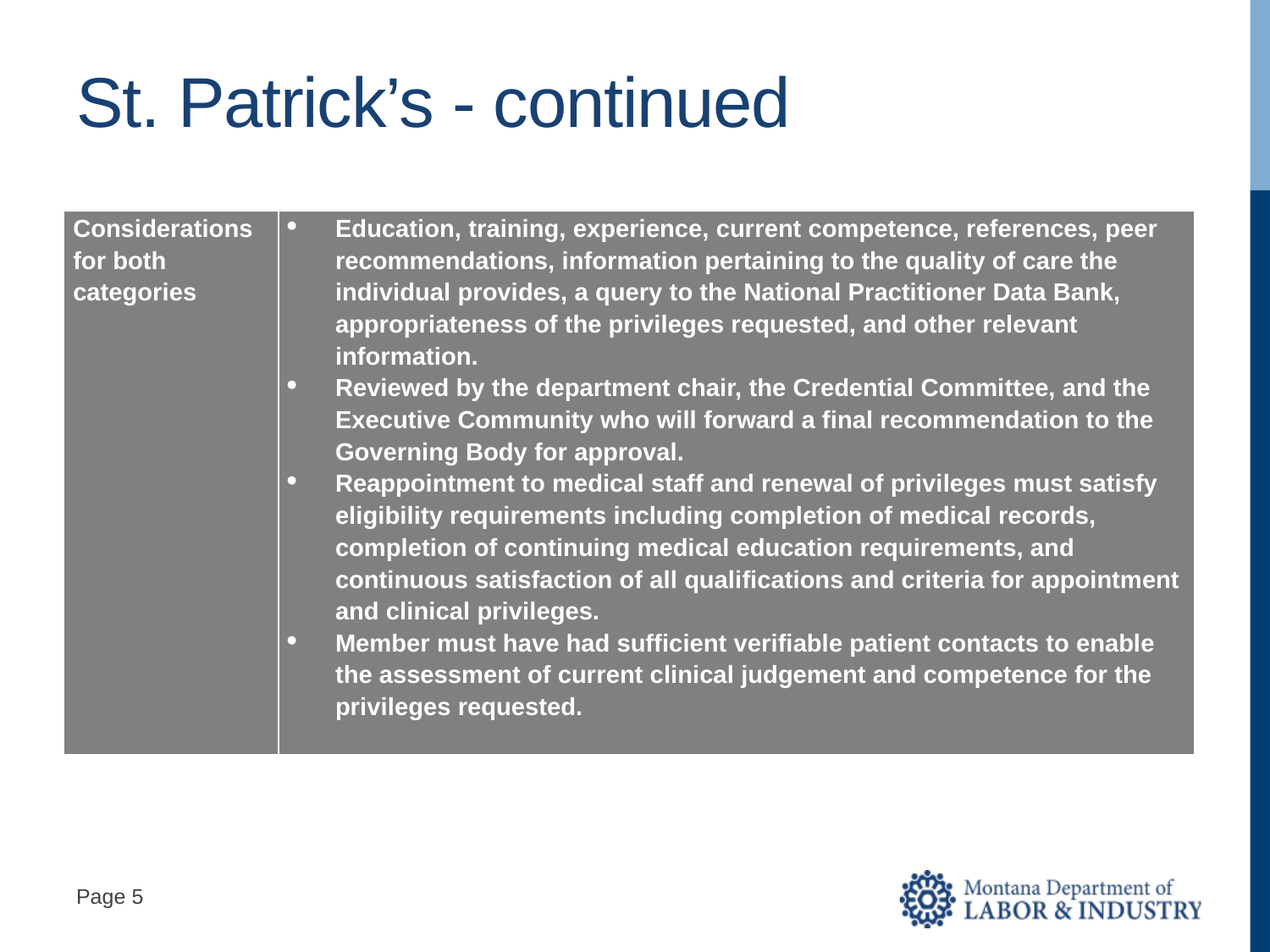

# St. Patrick’s - continued
| Considerations for both categories | Education, training, experience, current competence, references, peer recommendations, information pertaining to the quality of care the individual provides, a query to the National Practitioner Data Bank, appropriateness of the privileges requested, and other relevant information. Reviewed by the department chair, the Credential Committee, and the Executive Community who will forward a final recommendation to the Governing Body for approval. Reappointment to medical staff and renewal of privileges must satisfy eligibility requirements including completion of medical records, completion of continuing medical education requirements, and continuous satisfaction of all qualifications and criteria for appointment and clinical privileges. Member must have had sufficient verifiable patient contacts to enable the assessment of current clinical judgement and competence for the privileges requested. |
| --- | --- |
Page 5